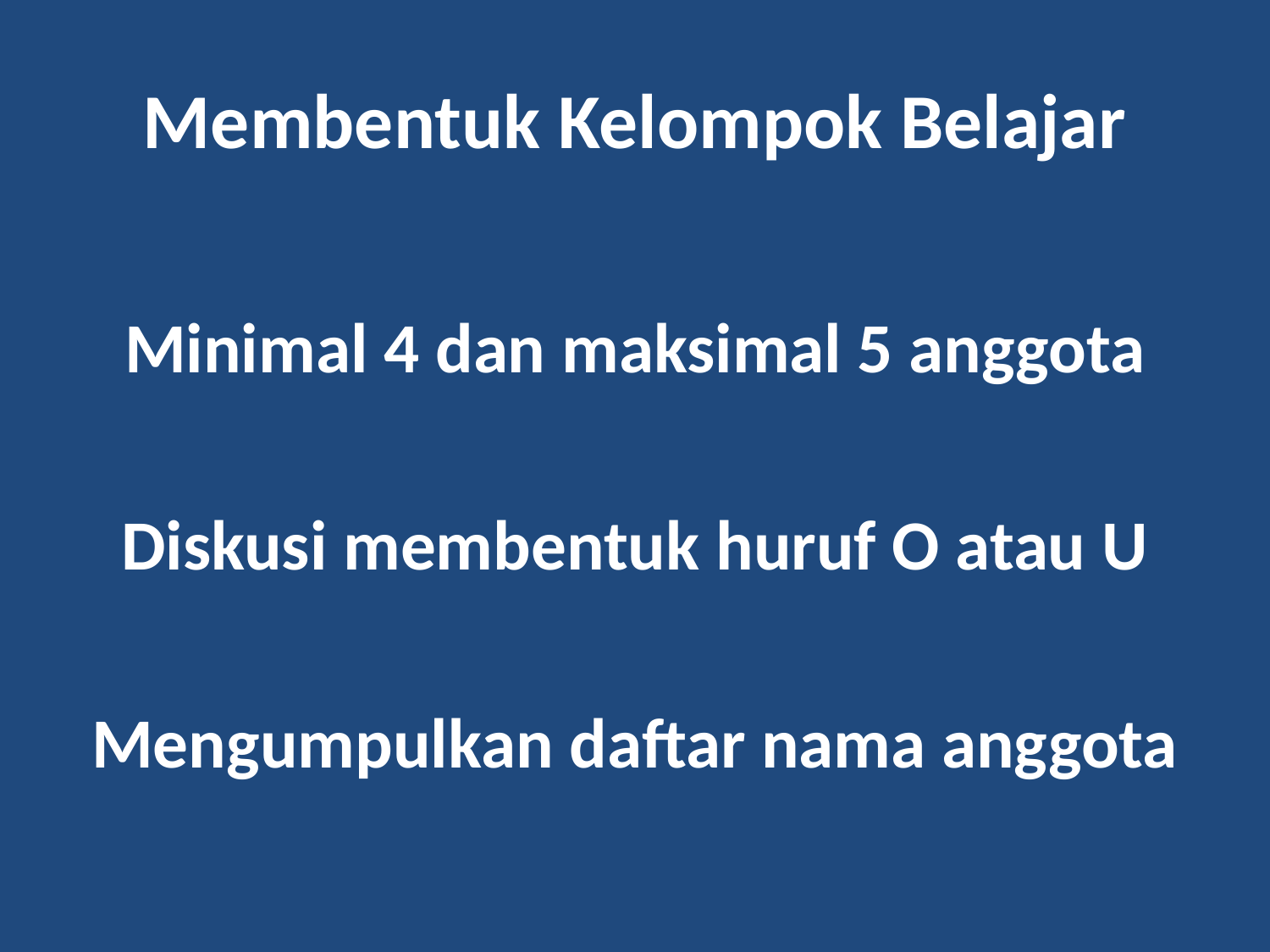

# Membentuk Kelompok Belajar
Minimal 4 dan maksimal 5 anggota

Diskusi membentuk huruf O atau U

Mengumpulkan daftar nama anggota